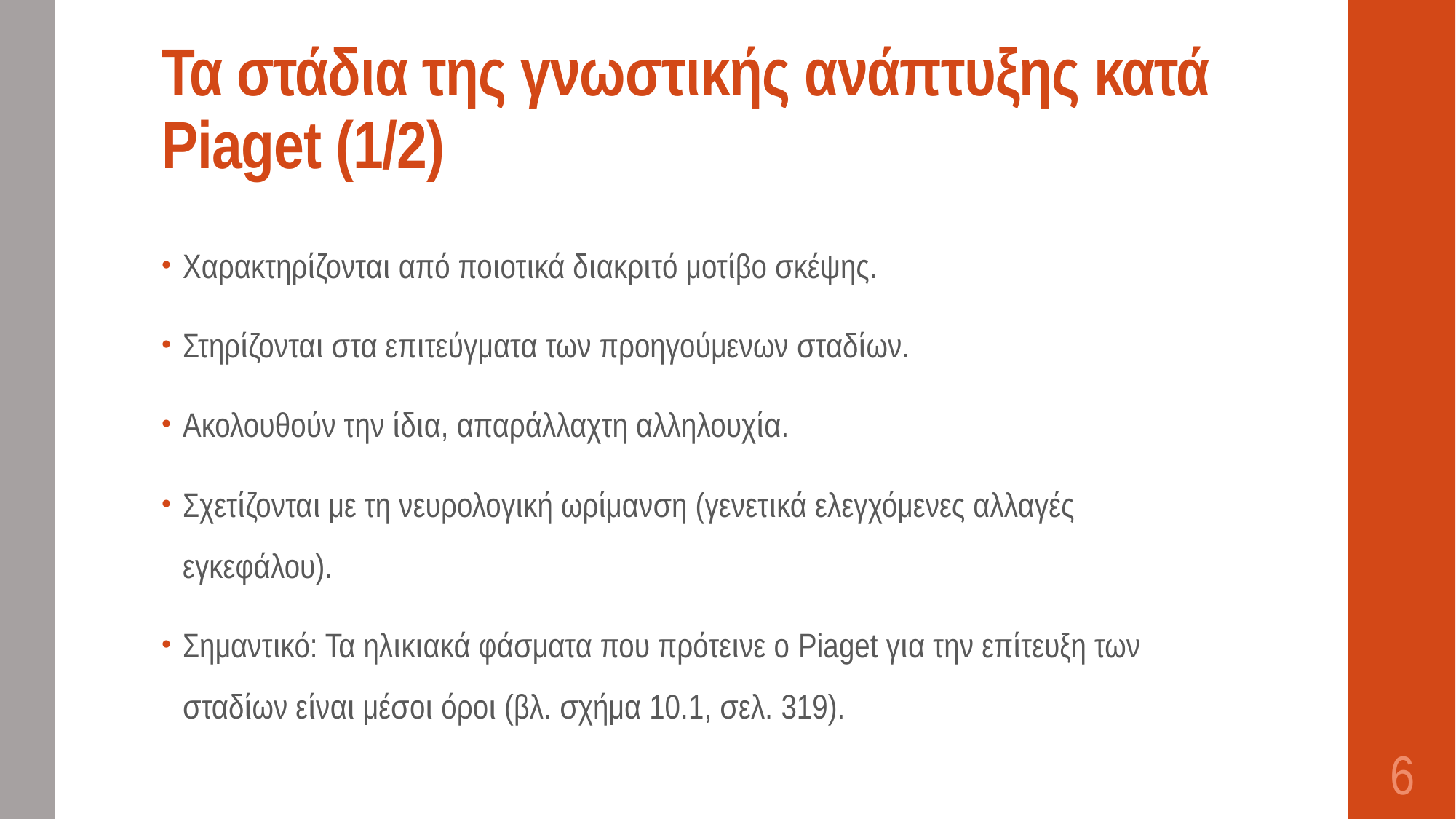

# Τα στάδια της γνωστικής ανάπτυξης κατά Piaget (1/2)
Χαρακτηρίζονται από ποιοτικά διακριτό μοτίβο σκέψης.
Στηρίζονται στα επιτεύγματα των προηγούμενων σταδίων.
Ακολουθούν την ίδια, απαράλλαχτη αλληλουχία.
Σχετίζονται με τη νευρολογική ωρίμανση (γενετικά ελεγχόμενες αλλαγές εγκεφάλου).
Σημαντικό: Τα ηλικιακά φάσματα που πρότεινε ο Piaget για την επίτευξη των σταδίων είναι μέσοι όροι (βλ. σχήμα 10.1, σελ. 319).
6